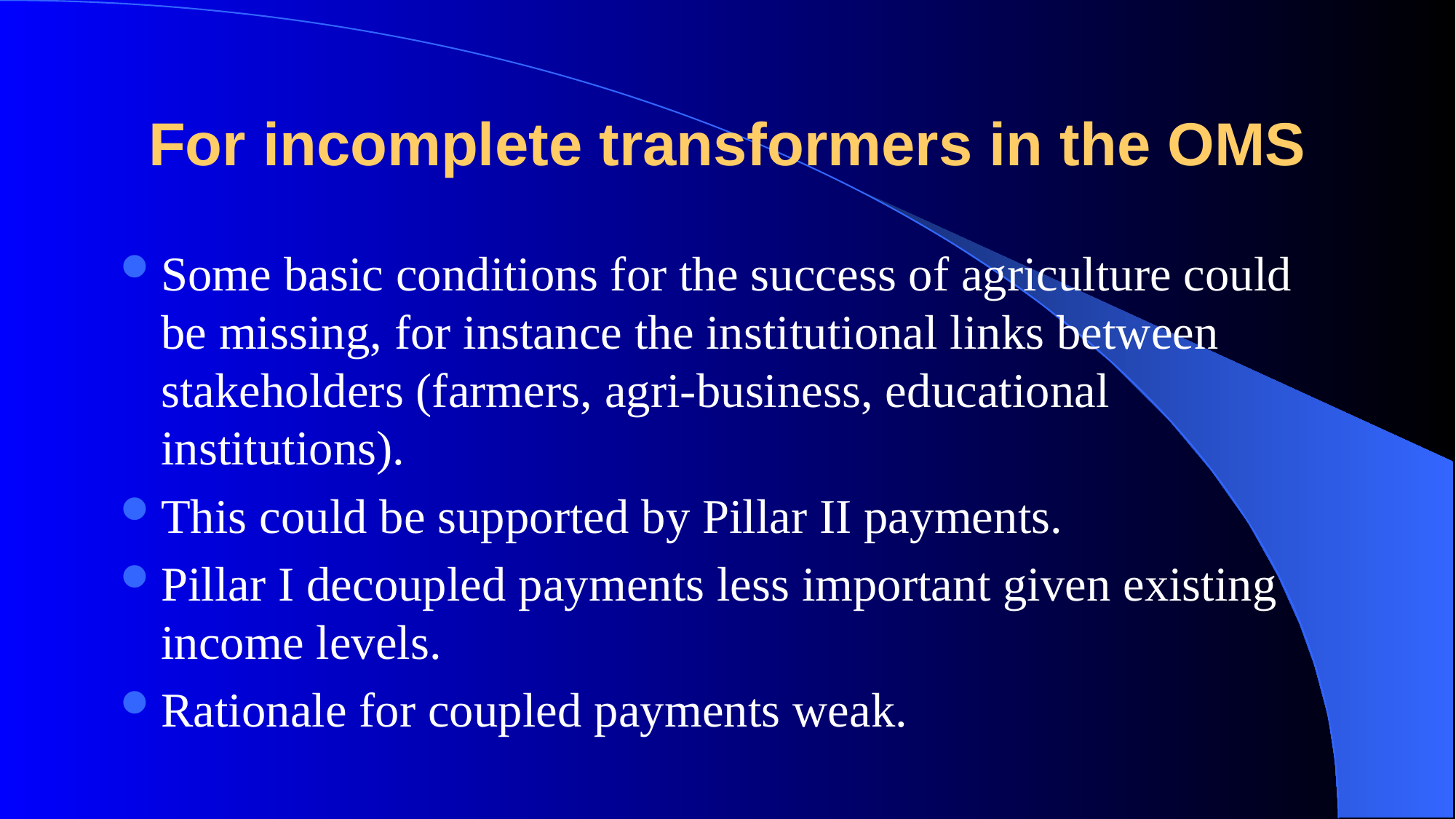

# For incomplete transformers in the OMS
Some basic conditions for the success of agriculture could be missing, for instance the institutional links between stakeholders (farmers, agri-business, educational institutions).
This could be supported by Pillar II payments.
Pillar I decoupled payments less important given existing income levels.
Rationale for coupled payments weak.